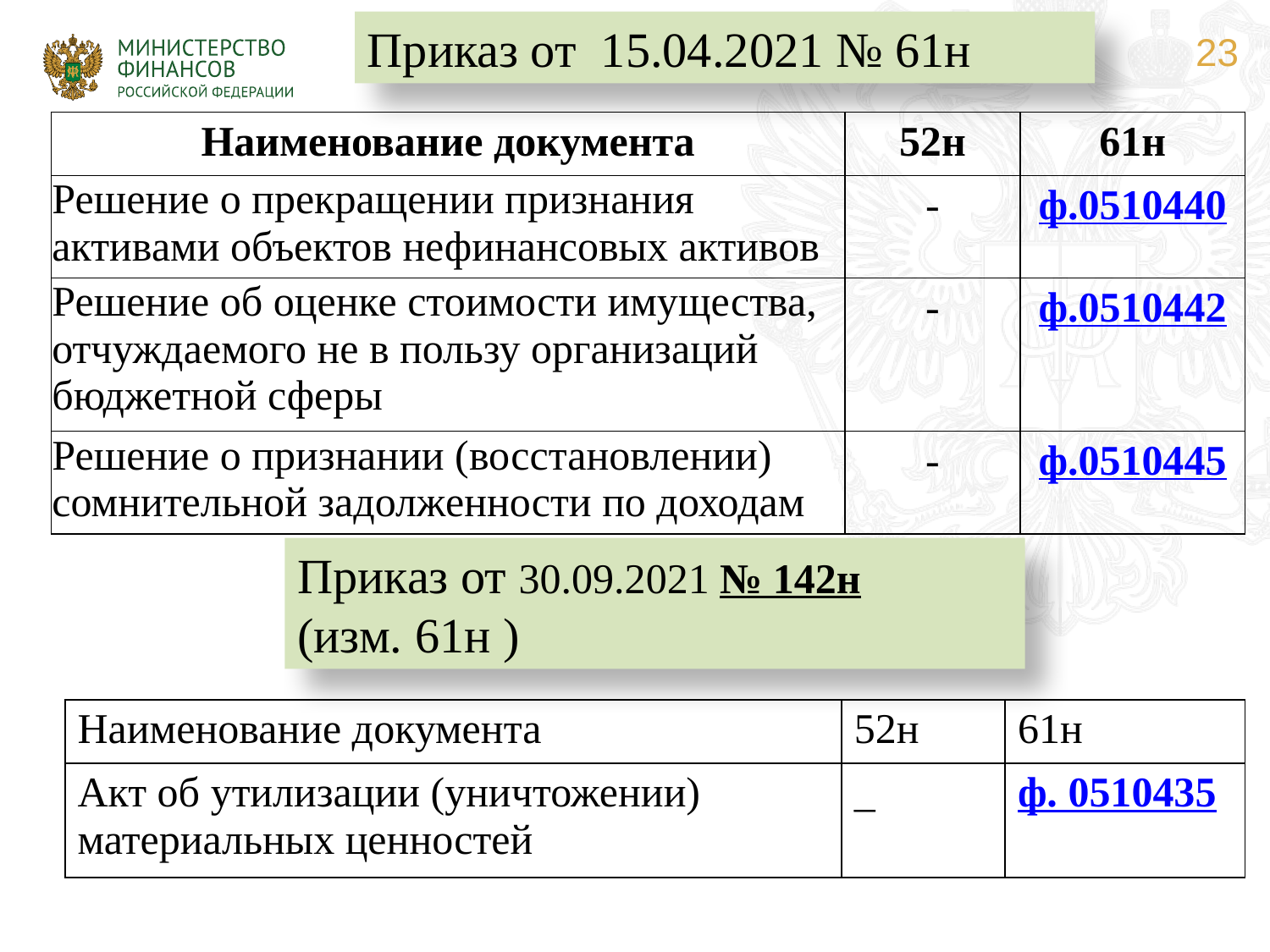

Приказ от  15.04.2021 № 61н
| Наименование документа | 52н | 61н |
| --- | --- | --- |
| Решение о прекращении признания активами объектов нефинансовых активов | - | ф.0510440 |
| Решение об оценке стоимости имущества, отчуждаемого не в пользу организаций бюджетной сферы | - | ф.0510442 |
| Решение о признании (восстановлении) сомнительной задолженности по доходам | - | ф.0510445 |
Приказ от 30.09.2021 № 142н
(изм. 61н )
| Наименование документа | 52н | 61н |
| --- | --- | --- |
| Акт об утилизации (уничтожении) материальных ценностей | \_ | ф. 0510435 |